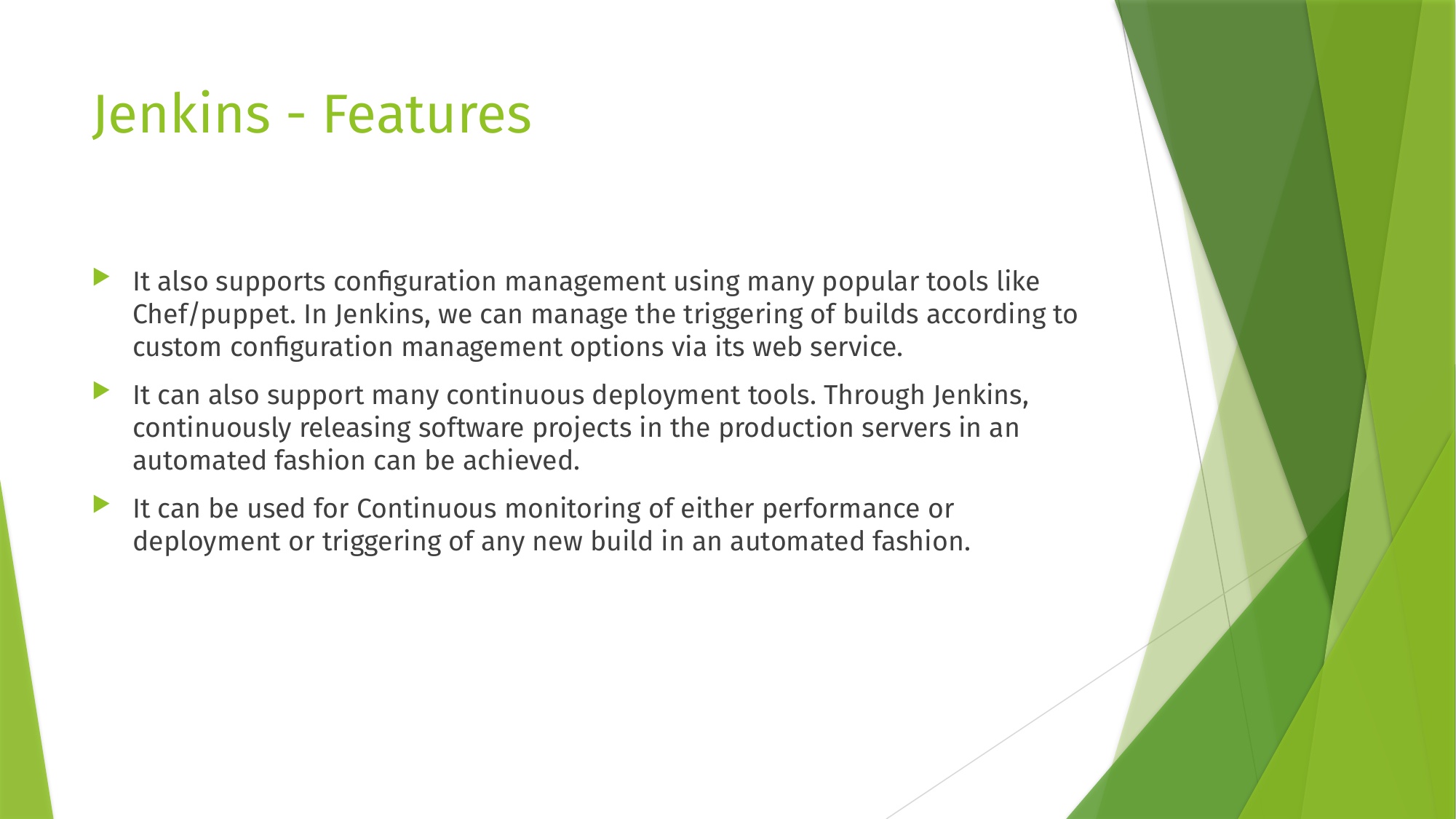

# Jenkins - Features
It also supports configuration management using many popular tools like Chef/puppet. In Jenkins, we can manage the triggering of builds according to custom configuration management options via its web service.
It can also support many continuous deployment tools. Through Jenkins, continuously releasing software projects in the production servers in an automated fashion can be achieved.
It can be used for Continuous monitoring of either performance or deployment or triggering of any new build in an automated fashion.